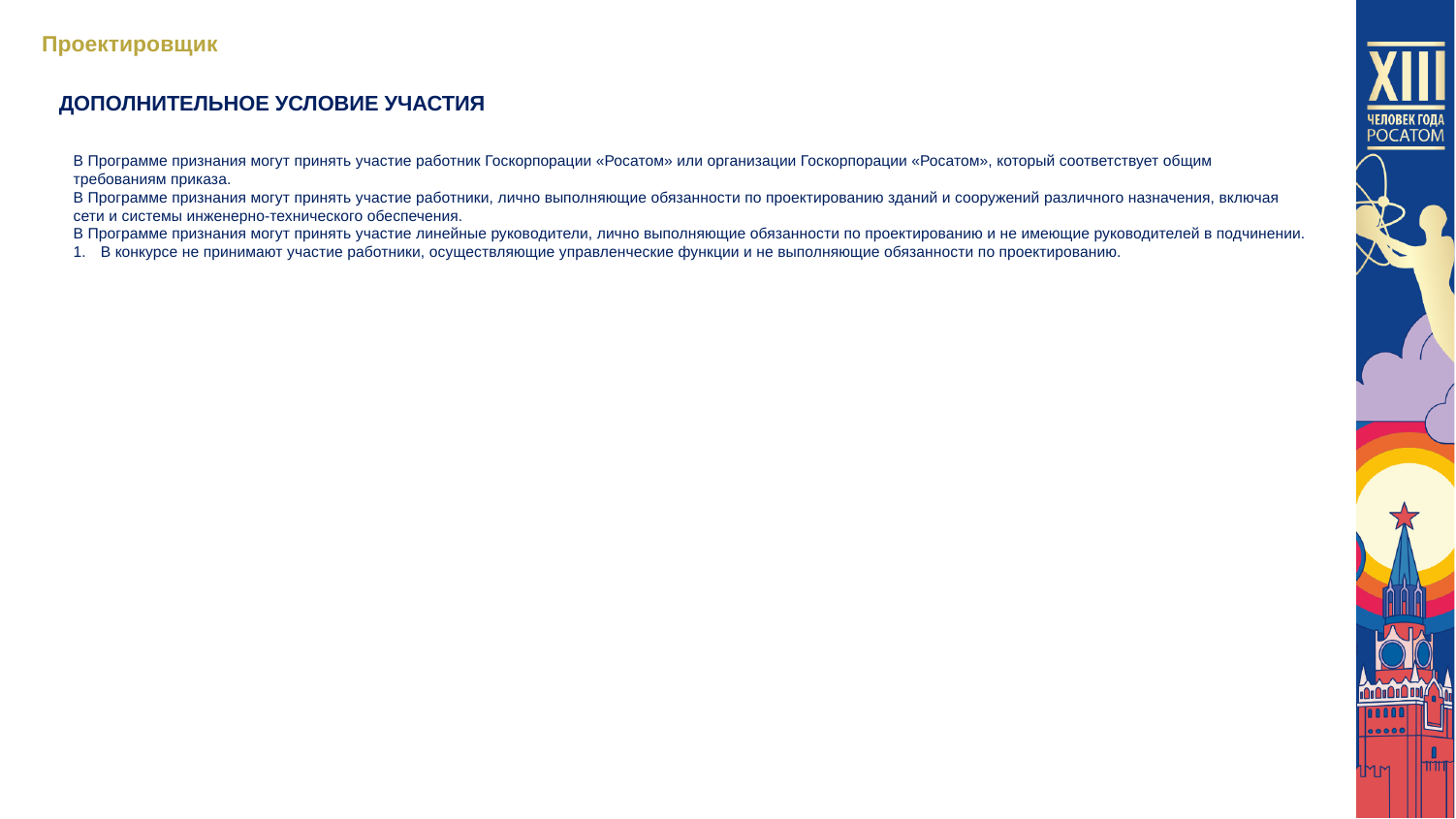

Проектировщик
ДОПОЛНИТЕЛЬНОЕ УСЛОВИЕ УЧАСТИЯ
В Программе признания могут принять участие работник Госкорпорации «Росатом» или организации Госкорпорации «Росатом», который соответствует общим требованиям приказа.
В Программе признания могут принять участие работники, лично выполняющие обязанности по проектированию зданий и сооружений различного назначения, включая сети и системы инженерно-технического обеспечения.
В Программе признания могут принять участие линейные руководители, лично выполняющие обязанности по проектированию и не имеющие руководителей в подчинении.
В конкурсе не принимают участие работники, осуществляющие управленческие функции и не выполняющие обязанности по проектированию.